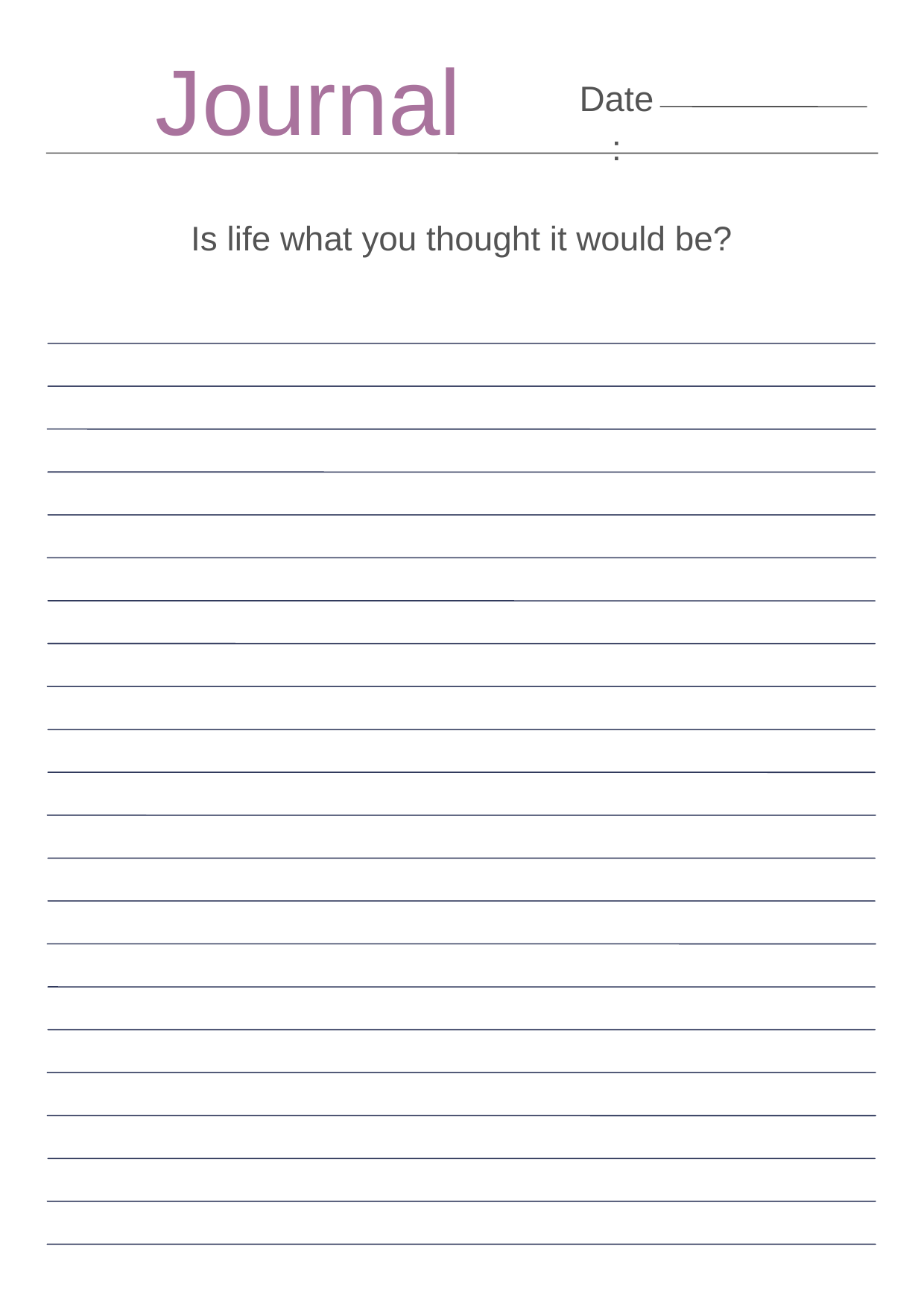

Journal
Date:

Is life what you thought it would be?